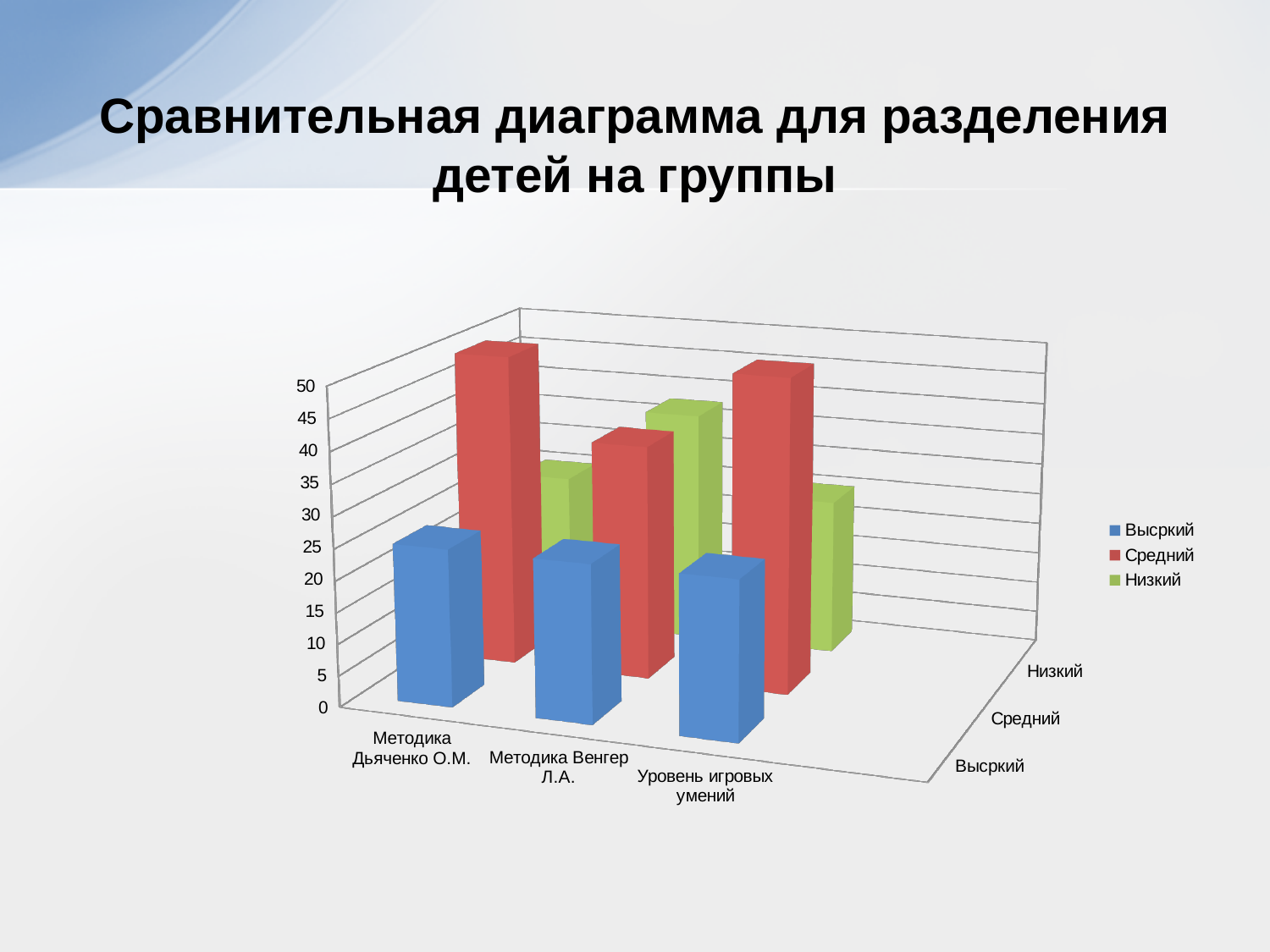

# Сравнительная диаграмма для разделения детей на группы

[unsupported chart]